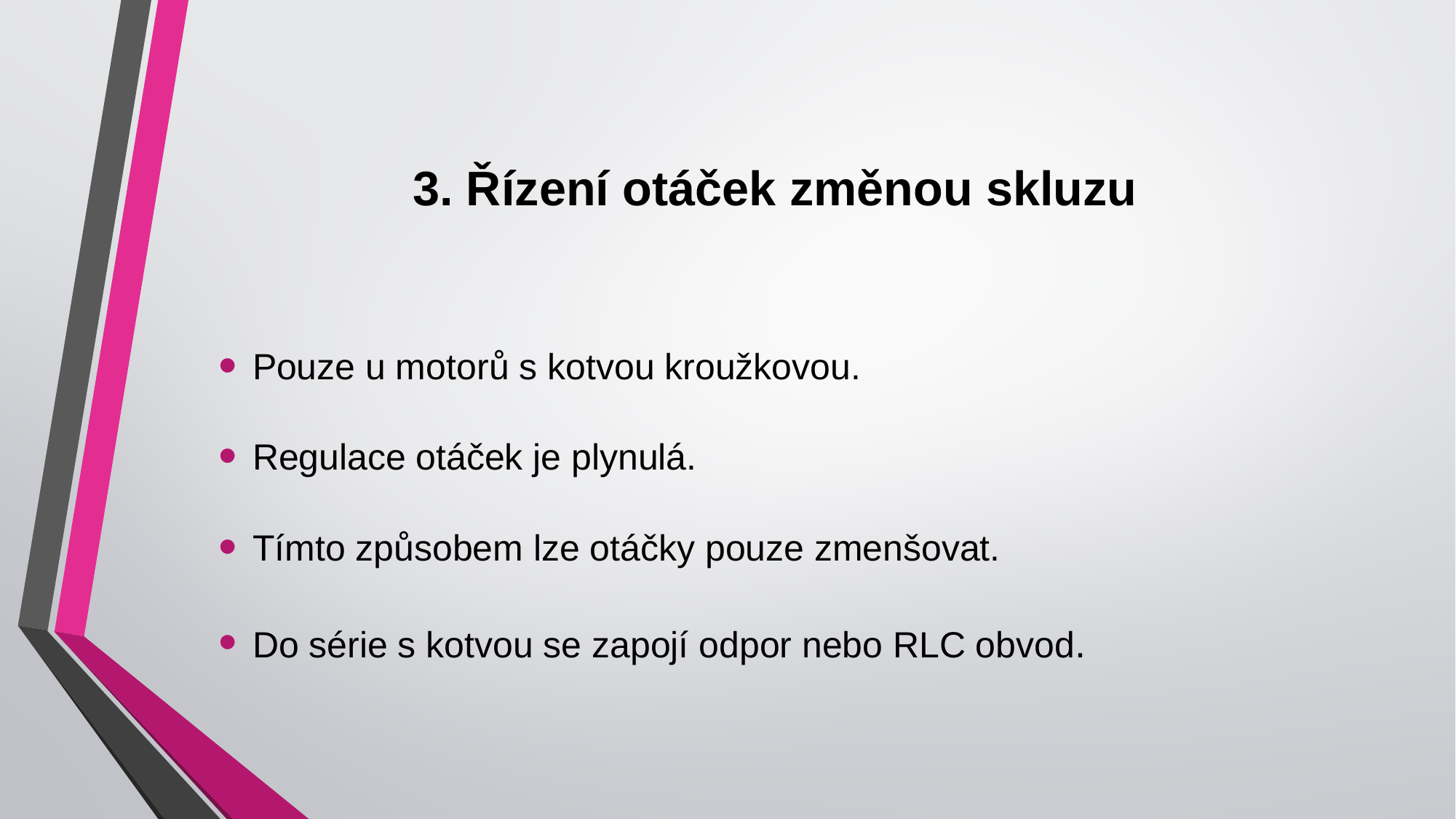

# 3. Řízení otáček změnou skluzu

Pouze u motorů s kotvou kroužkovou.
Regulace otáček je plynulá.
Tímto způsobem lze otáčky pouze zmenšovat.
Do série s kotvou se zapojí odpor nebo RLC obvod.